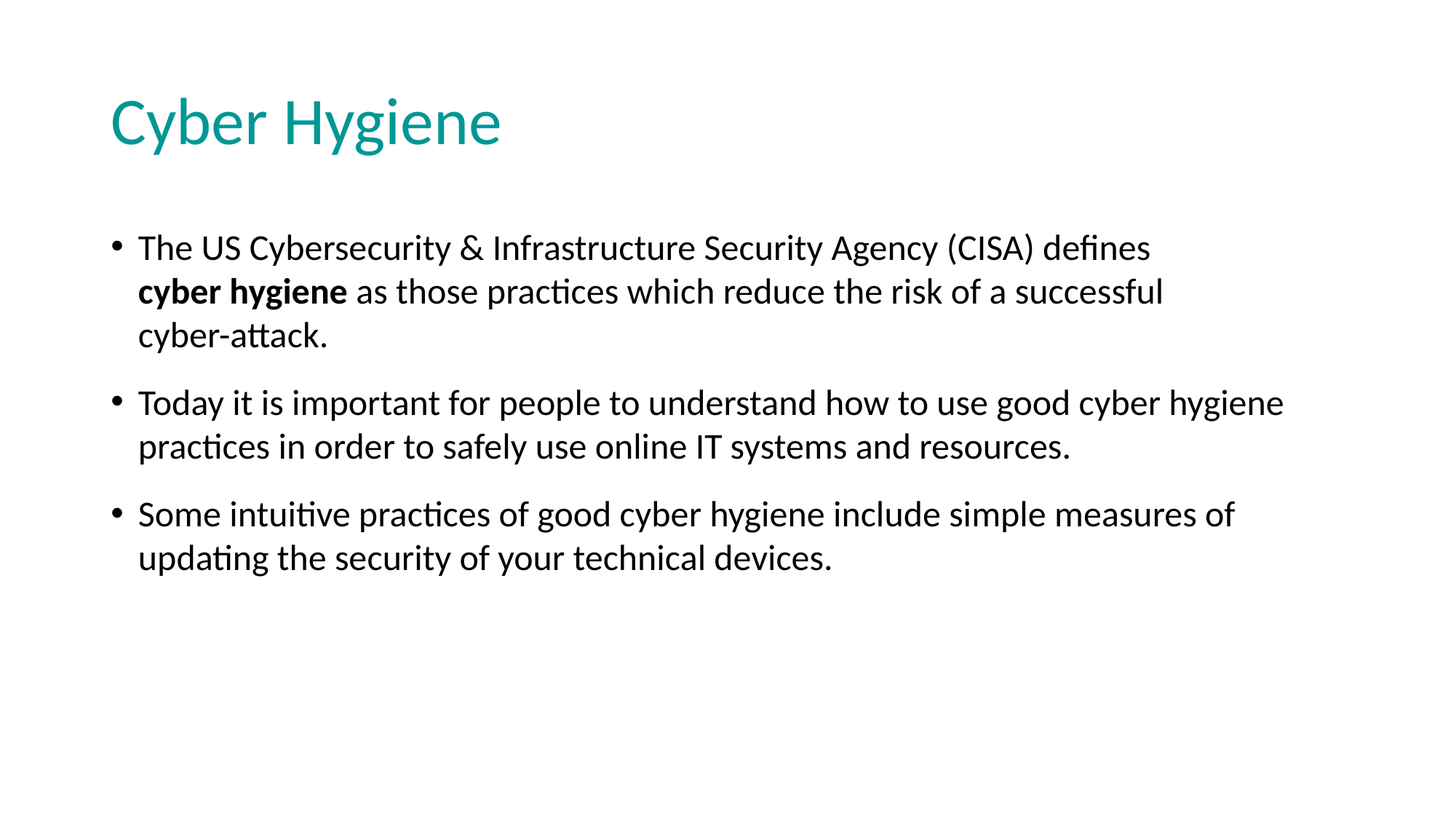

# Cyber Hygiene
The US Cybersecurity & Infrastructure Security Agency (CISA) defines
cyber hygiene as those practices which reduce the risk of a successful
cyber-attack.
Today it is important for people to understand how to use good cyber hygiene practices in order to safely use online IT systems and resources.
Some intuitive practices of good cyber hygiene include simple measures of updating the security of your technical devices.